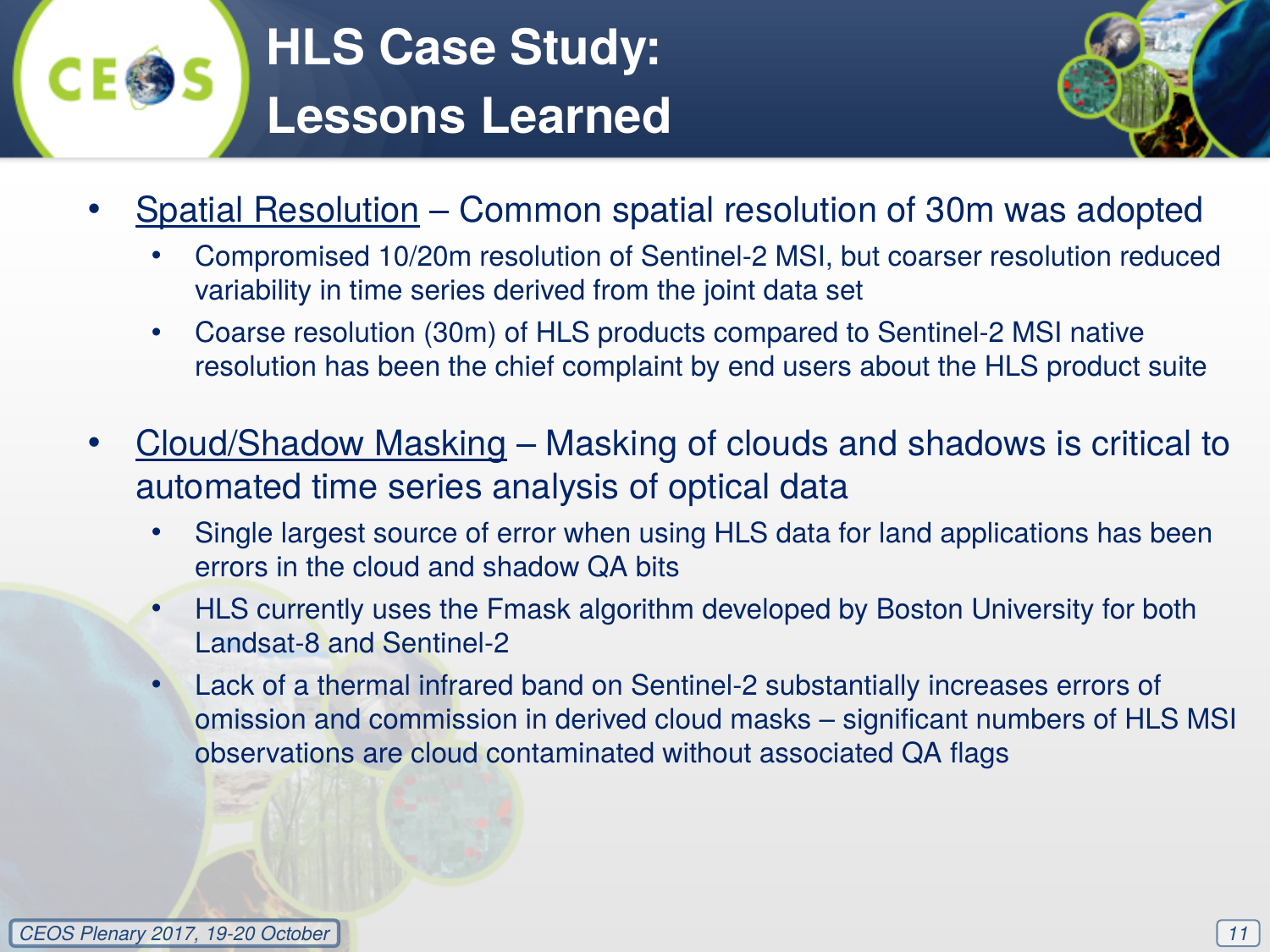

HLS Case Study:
Lessons Learned
Spatial Resolution – Common spatial resolution of 30m was adopted
Compromised 10/20m resolution of Sentinel-2 MSI, but coarser resolution reduced variability in time series derived from the joint data set
Coarse resolution (30m) of HLS products compared to Sentinel-2 MSI native resolution has been the chief complaint by end users about the HLS product suite

Cloud/Shadow Masking – Masking of clouds and shadows is critical to automated time series analysis of optical data
Single largest source of error when using HLS data for land applications has been errors in the cloud and shadow QA bits
HLS currently uses the Fmask algorithm developed by Boston University for both Landsat-8 and Sentinel-2
Lack of a thermal infrared band on Sentinel-2 substantially increases errors of omission and commission in derived cloud masks – significant numbers of HLS MSI observations are cloud contaminated without associated QA flags
11